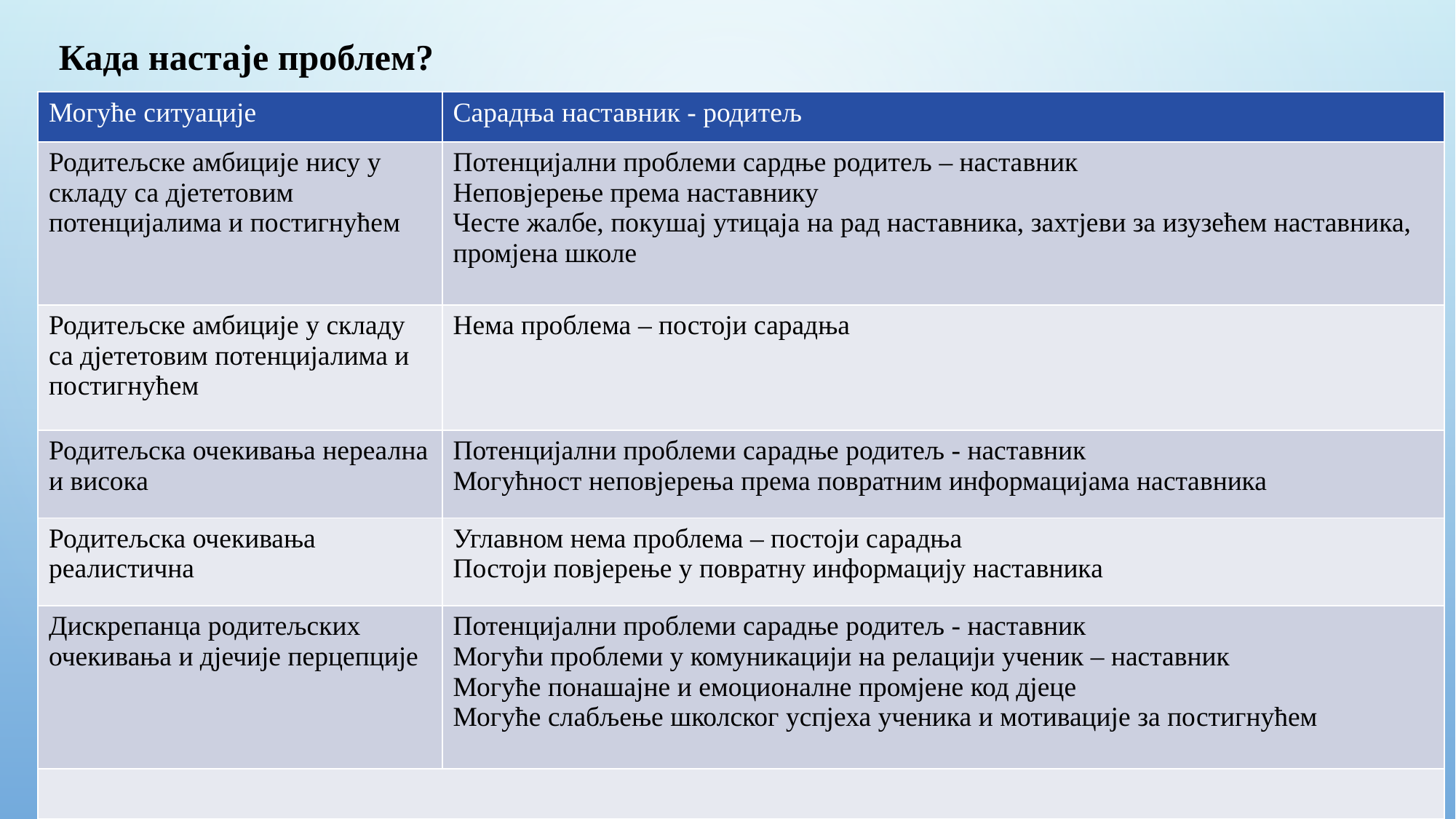

# Када настаје проблем?
| Могуће ситуације | Сарадња наставник - родитељ |
| --- | --- |
| Родитељске амбиције нису у складу са дјететовим потенцијалима и постигнућем | Потенцијални проблеми сардње родитељ – наставник Неповјерење према наставнику Честе жалбе, покушај утицаја на рад наставника, захтјеви за изузећем наставника, промјена школе |
| Родитељске амбиције у складу са дјететовим потенцијалима и постигнућем | Нема проблема – постоји сарадња |
| Родитељска очекивања нереална и висока | Потенцијални проблеми сарадње родитељ - наставник Могућност неповјерења према повратним информацијама наставника |
| Родитељска очекивања реалистична | Углавном нема проблема – постоји сарадња Постоји повјерење у повратну информацију наставника |
| Дискрепанца родитељских очекивања и дјечије перцепције | Потенцијални проблеми сарадње родитељ - наставник Могући проблеми у комуникацији на релацији ученик – наставник Могуће понашајне и емоционалне промјене код дјеце Могуће слабљење школског успјеха ученика и мотивације за постигнућем |
|  |  |